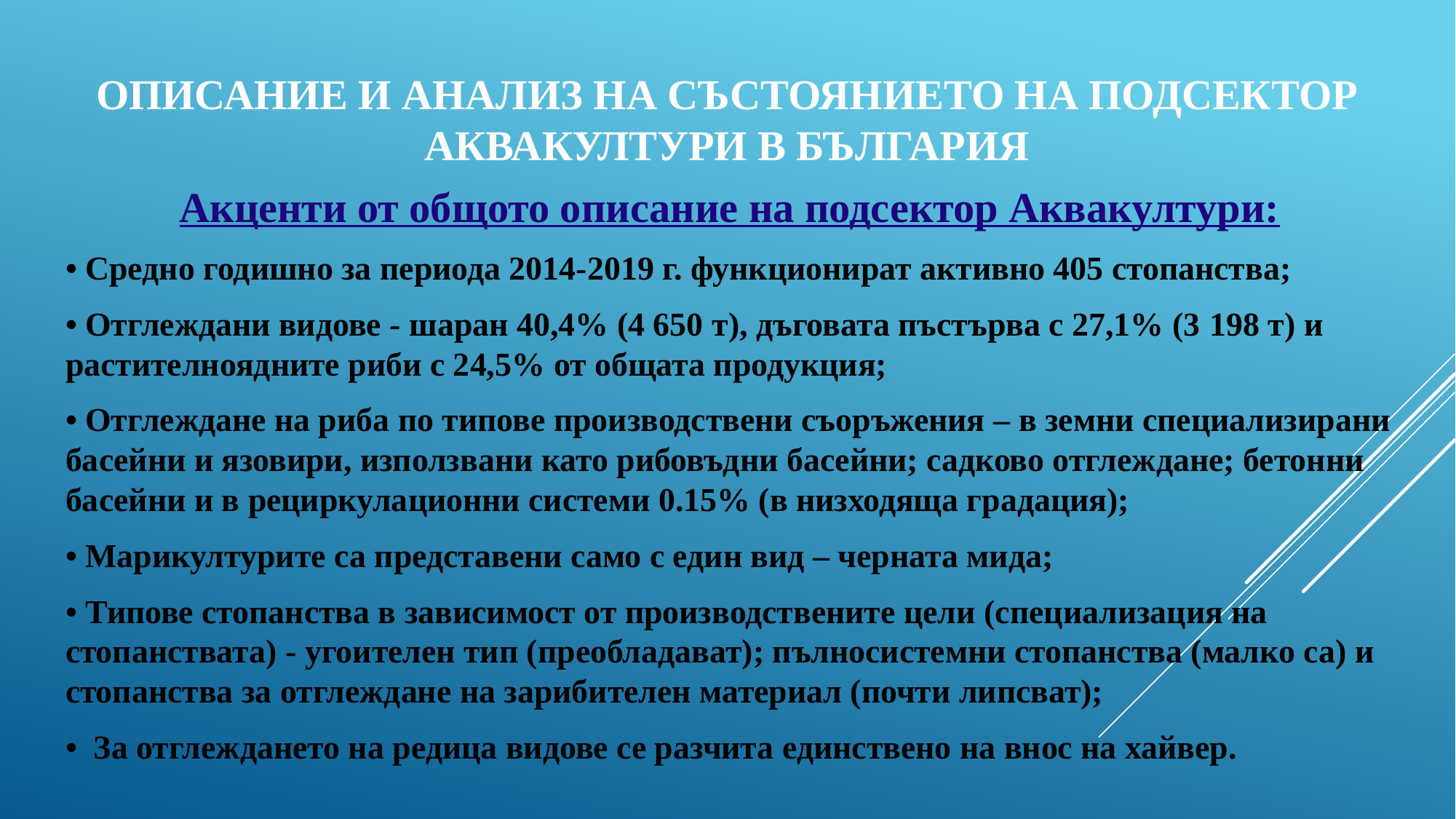

# Описание и анализ на състоянието на подсектор Аквакултури в България
Акценти от общото описание на подсектор Аквакултури:
• Средно годишно за периода 2014-2019 г. функционират активно 405 стопанства;
• Отглеждани видове - шаран 40,4% (4 650 т), дъговата пъстърва с 27,1% (3 198 т) и растителноядните риби с 24,5% от общата продукция;
• Отглеждане на риба по типове производствени съоръжения – в земни специализирани басейни и язовири, използвани като рибовъдни басейни; садково отглеждане; бетонни басейни и в рециркулационни системи 0.15% (в низходяща градация);
• Марикултурите са представени само с един вид – черната мида;
• Типове стопанства в зависимост от производствените цели (специализация на стопанствата) - угоителен тип (преобладават); пълносистемни стопанства (малко са) и стопанства за отглеждане на зарибителен материал (почти липсват);
•  За отглеждането на редица видове се разчита единствено на внос на хайвер.